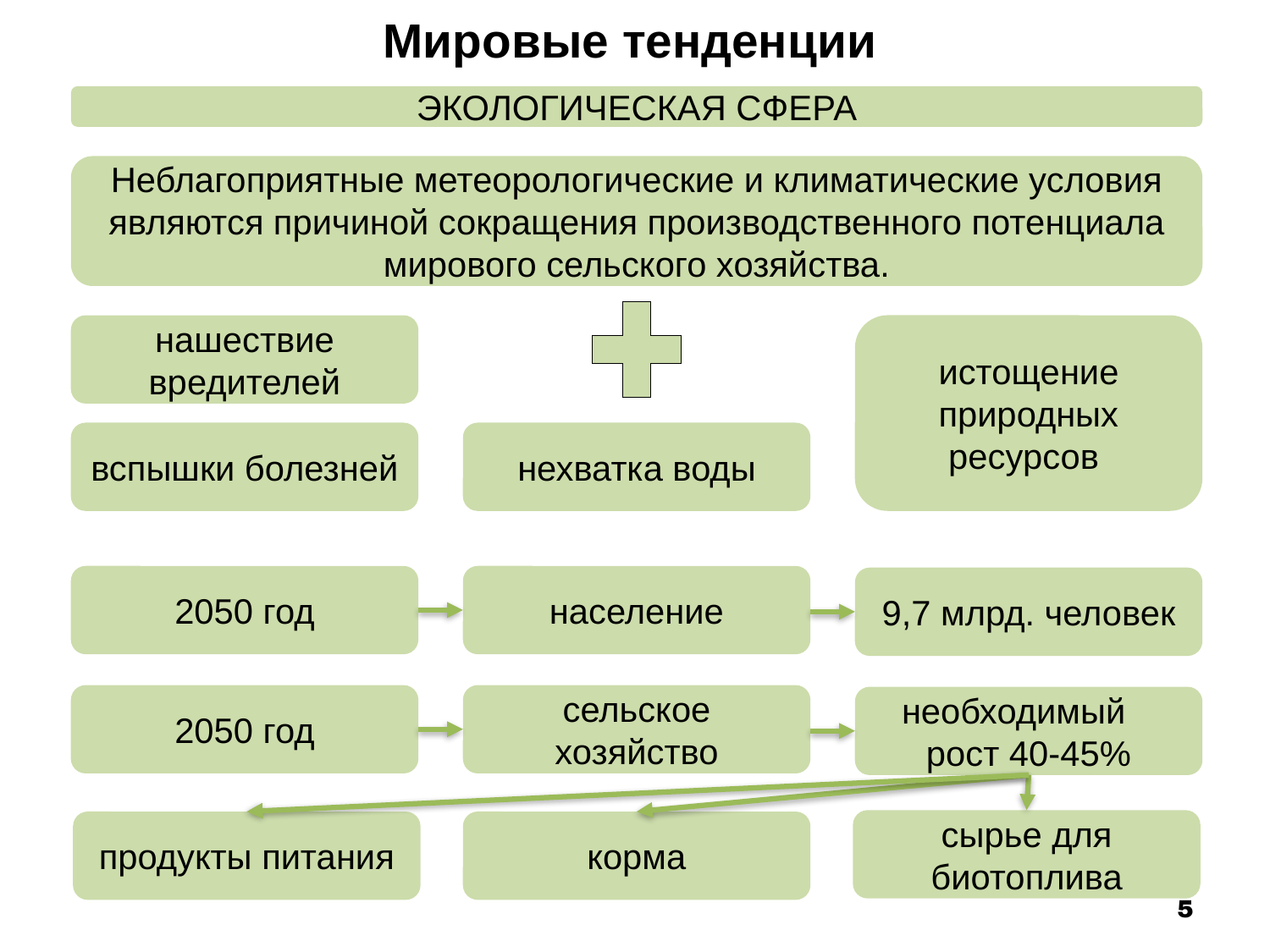

Мировые тенденции
ЭКОЛОГИЧЕСКАЯ СФЕРА
Неблагоприятные метеорологические и климатические условия являются причиной сокращения производственного потенциала мирового сельского хозяйства.

нашествие вредителей
истощение природных ресурсов
нехватка воды
вспышки болезней
2050 год
население
9,7 млрд. человек
2050 год
сельское хозяйство
необходимый	 рост 40-45%
сырье для биотоплива
продукты питания
корма
5